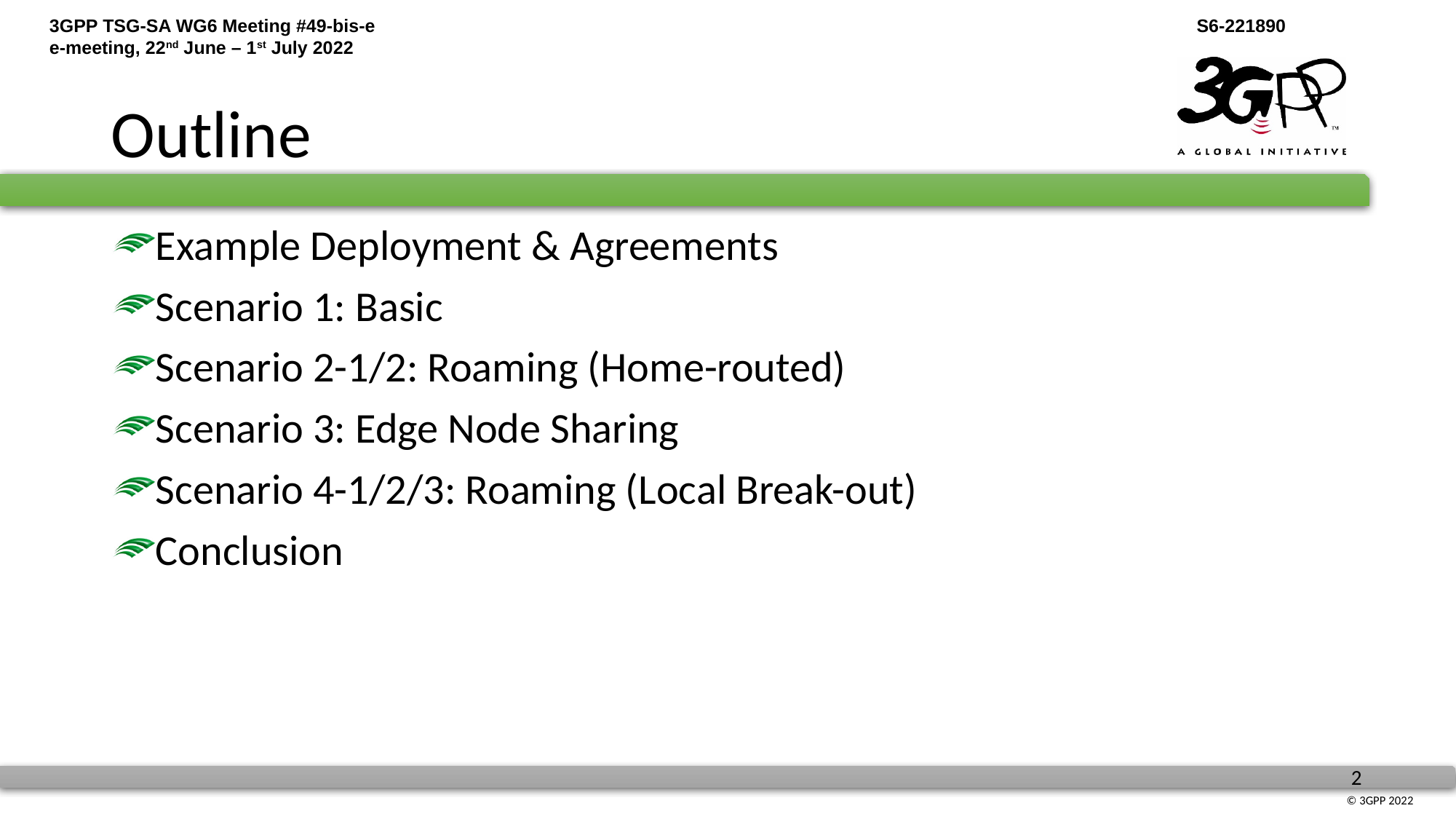

# Outline
Example Deployment & Agreements
Scenario 1: Basic
Scenario 2-1/2: Roaming (Home-routed)
Scenario 3: Edge Node Sharing
Scenario 4-1/2/3: Roaming (Local Break-out)
Conclusion